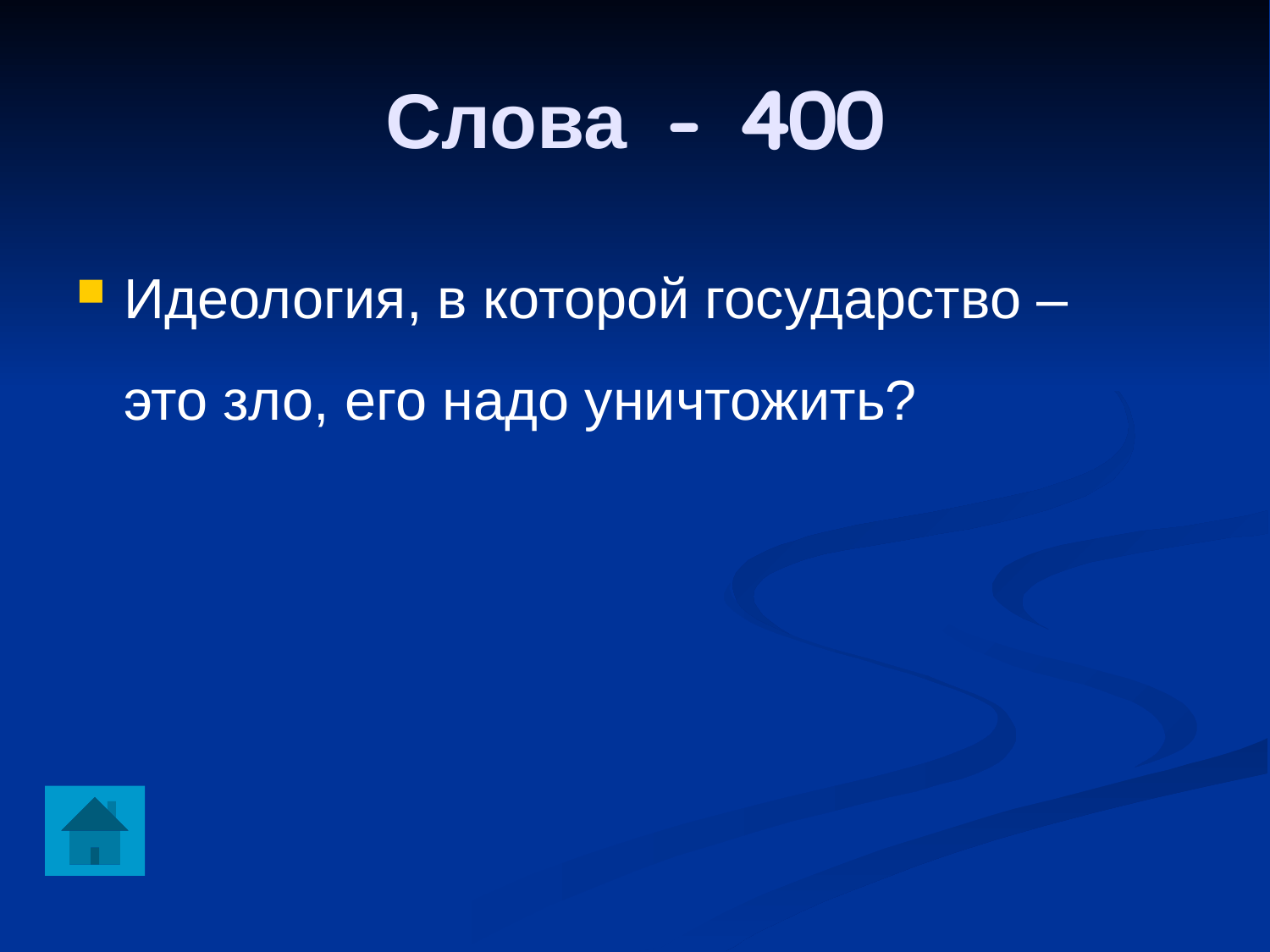

Слова - 400
Идеология, в которой государство – это зло, его надо уничтожить?